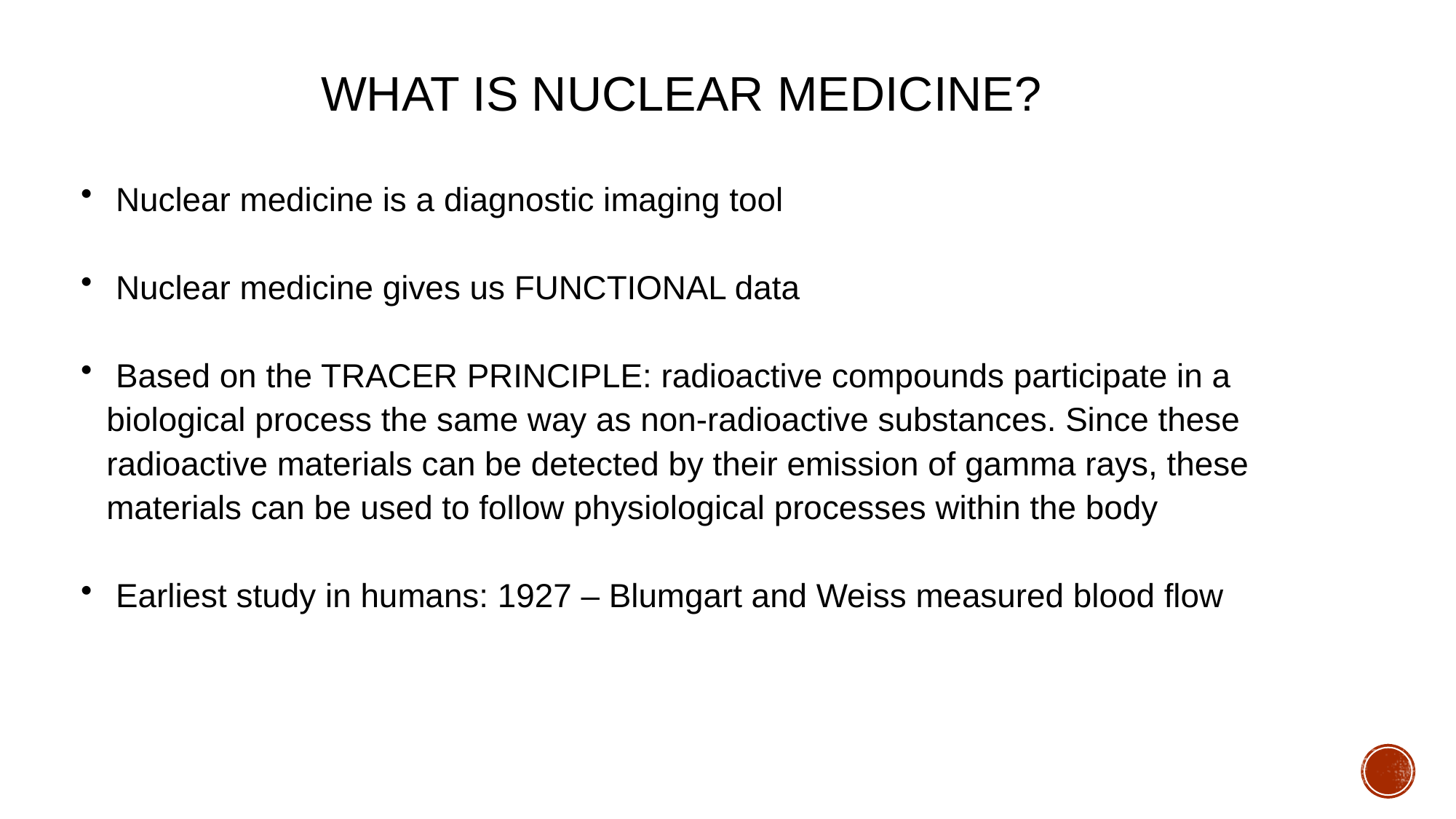

WHAT IS NUCLEAR MEDICINE?
 Nuclear medicine is a diagnostic imaging tool

 Nuclear medicine gives us FUNCTIONAL data

 Based on the TRACER PRINCIPLE: radioactive compounds participate in a biological process the same way as non-radioactive substances. Since these radioactive materials can be detected by their emission of gamma rays, these materials can be used to follow physiological processes within the body

 Earliest study in humans: 1927 – Blumgart and Weiss measured blood flow